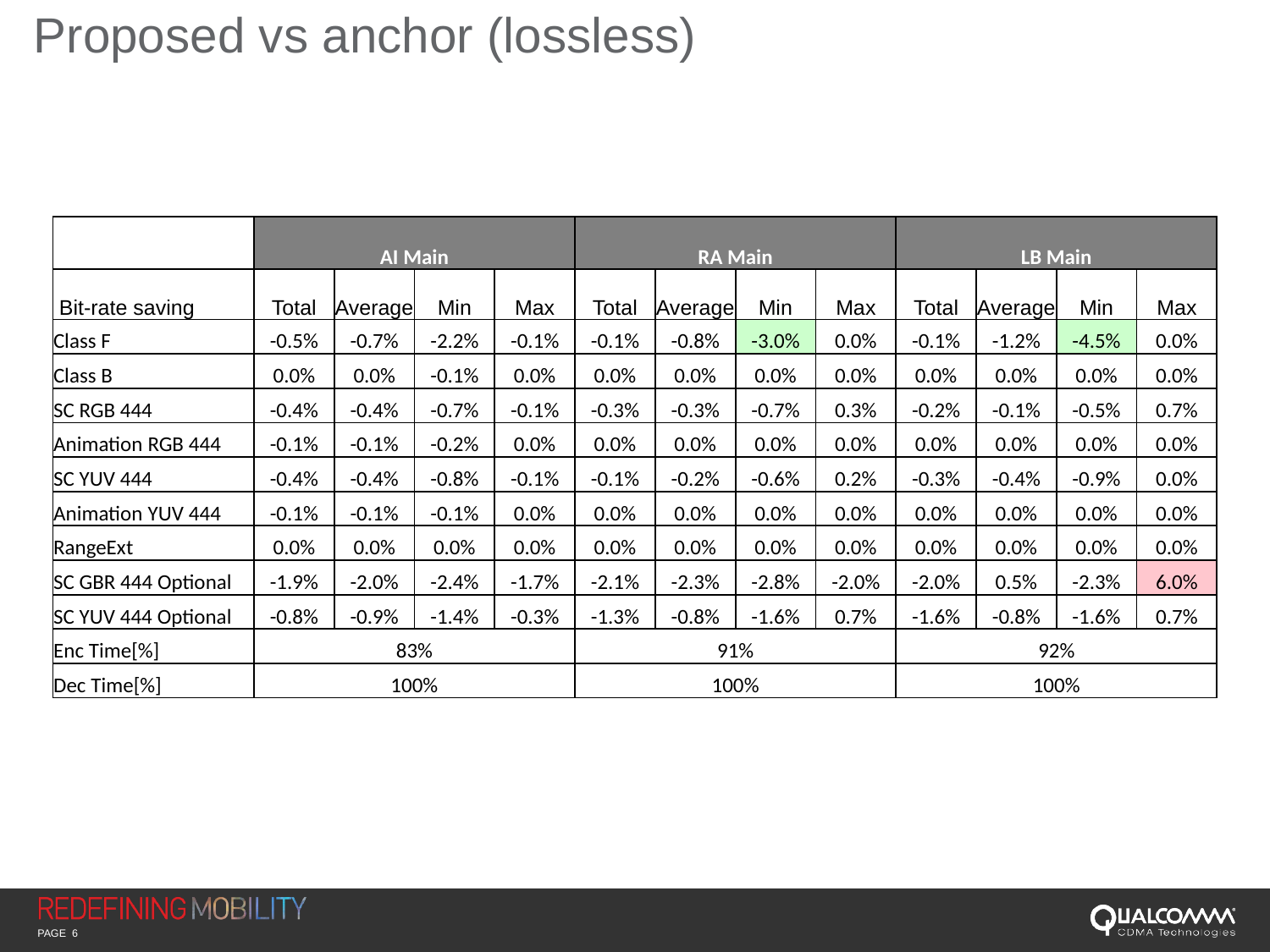

# Proposed vs anchor (lossless)
|  | AI Main |  |  |  | RA Main |  |  |  | LB Main |  |  |  |
| --- | --- | --- | --- | --- | --- | --- | --- | --- | --- | --- | --- | --- |
| Bit-rate saving | Total | Average | Min | Max | Total | Average | Min | Max | Total | Average | Min | Max |
| Class F | -0.5% | -0.7% | -2.2% | -0.1% | -0.1% | -0.8% | -3.0% | 0.0% | -0.1% | -1.2% | -4.5% | 0.0% |
| Class B | 0.0% | 0.0% | -0.1% | 0.0% | 0.0% | 0.0% | 0.0% | 0.0% | 0.0% | 0.0% | 0.0% | 0.0% |
| SC RGB 444 | -0.4% | -0.4% | -0.7% | -0.1% | -0.3% | -0.3% | -0.7% | 0.3% | -0.2% | -0.1% | -0.5% | 0.7% |
| Animation RGB 444 | -0.1% | -0.1% | -0.2% | 0.0% | 0.0% | 0.0% | 0.0% | 0.0% | 0.0% | 0.0% | 0.0% | 0.0% |
| SC YUV 444 | -0.4% | -0.4% | -0.8% | -0.1% | -0.1% | -0.2% | -0.6% | 0.2% | -0.3% | -0.4% | -0.9% | 0.0% |
| Animation YUV 444 | -0.1% | -0.1% | -0.1% | 0.0% | 0.0% | 0.0% | 0.0% | 0.0% | 0.0% | 0.0% | 0.0% | 0.0% |
| RangeExt | 0.0% | 0.0% | 0.0% | 0.0% | 0.0% | 0.0% | 0.0% | 0.0% | 0.0% | 0.0% | 0.0% | 0.0% |
| SC GBR 444 Optional | -1.9% | -2.0% | -2.4% | -1.7% | -2.1% | -2.3% | -2.8% | -2.0% | -2.0% | 0.5% | -2.3% | 6.0% |
| SC YUV 444 Optional | -0.8% | -0.9% | -1.4% | -0.3% | -1.3% | -0.8% | -1.6% | 0.7% | -1.6% | -0.8% | -1.6% | 0.7% |
| Enc Time[%] | 83% |  |  |  | 91% |  |  |  | 92% |  |  |  |
| Dec Time[%] | 100% |  |  |  | 100% |  |  |  | 100% |  |  |  |